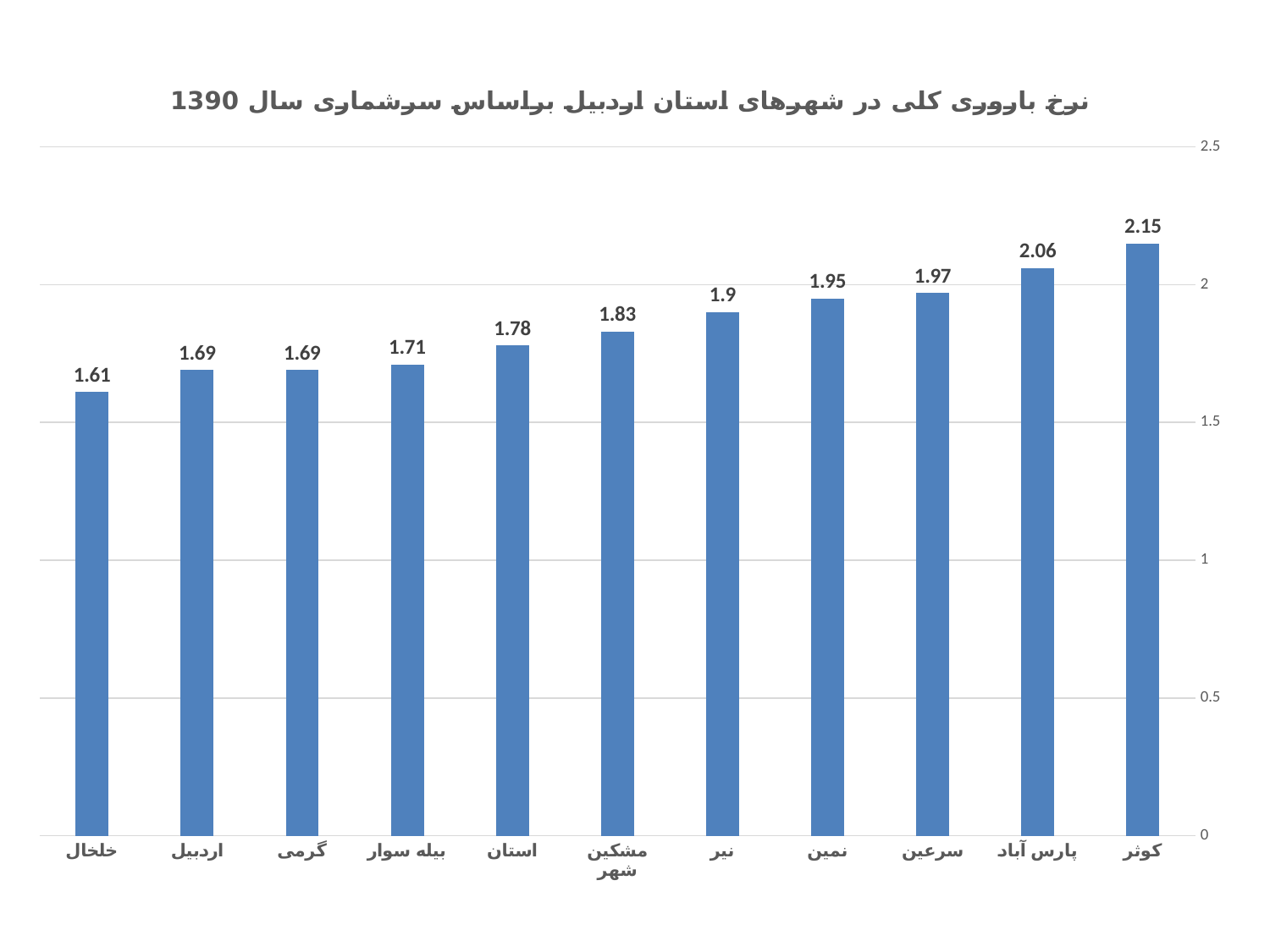

### Chart: نرخ باروری کلی در شهرهای استان اردبیل براساس سرشماری سال 1390

| Category |  |
|---|---|
| کوثر | 2.15 |
| پارس آباد | 2.06 |
| سرعین | 1.97 |
| نمین | 1.95 |
| نیر | 1.9 |
| مشکین شهر | 1.83 |
| استان | 1.78 |
| بیله سوار | 1.71 |
| گرمی | 1.69 |
| اردبیل | 1.69 |
| خلخال | 1.61 |